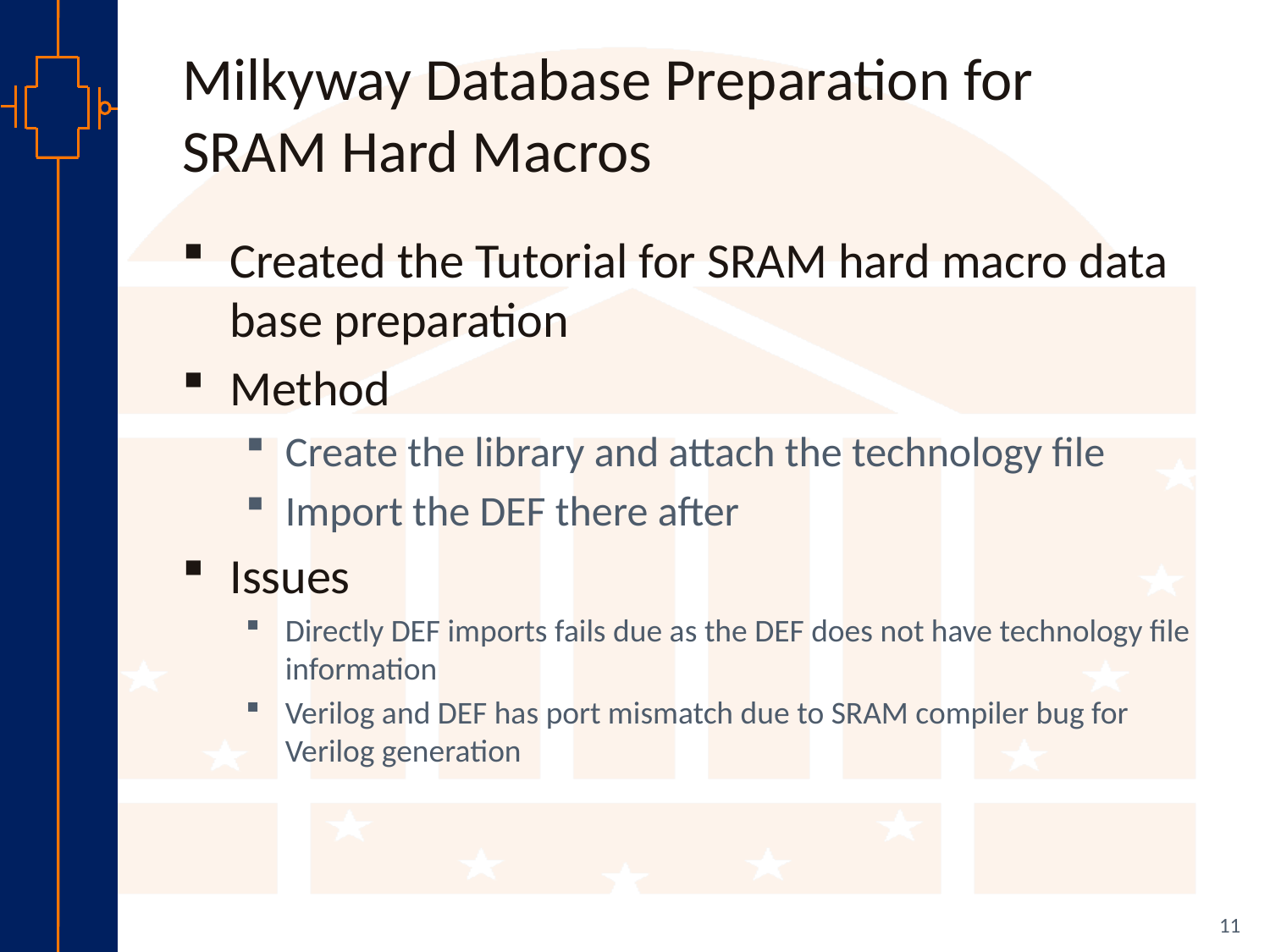

# Milkyway Database Preparation for SRAM Hard Macros
Created the Tutorial for SRAM hard macro data base preparation
Method
Create the library and attach the technology file
Import the DEF there after
Issues
Directly DEF imports fails due as the DEF does not have technology file information
Verilog and DEF has port mismatch due to SRAM compiler bug for Verilog generation
11